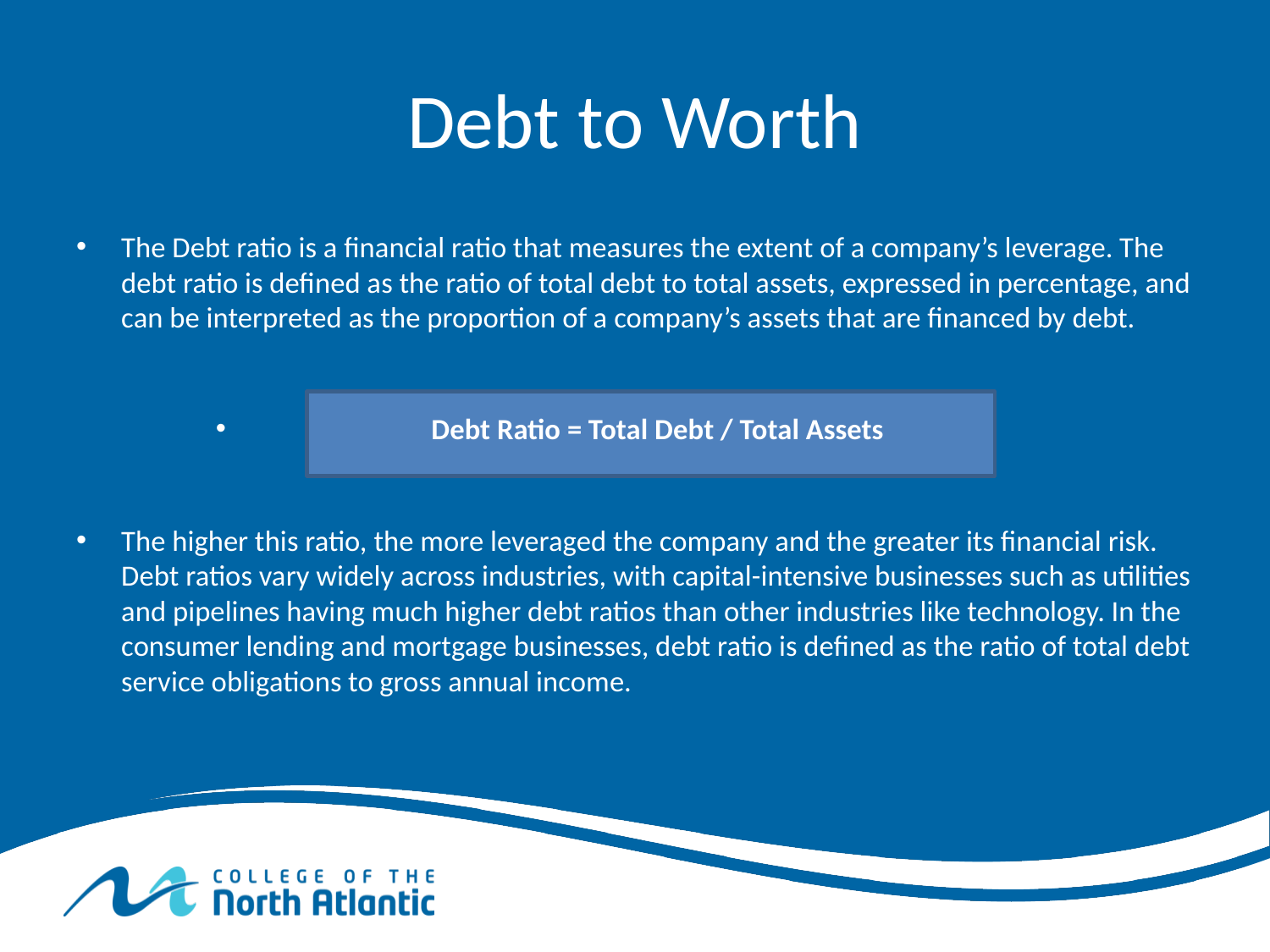

# Debt to Worth
The Debt ratio is a financial ratio that measures the extent of a company’s leverage. The debt ratio is defined as the ratio of total debt to total assets, expressed in percentage, and can be interpreted as the proportion of a company’s assets that are financed by debt.
Debt Ratio = Total Debt / Total Assets
The higher this ratio, the more leveraged the company and the greater its financial risk. Debt ratios vary widely across industries, with capital-intensive businesses such as utilities and pipelines having much higher debt ratios than other industries like technology. In the consumer lending and mortgage businesses, debt ratio is defined as the ratio of total debt service obligations to gross annual income.